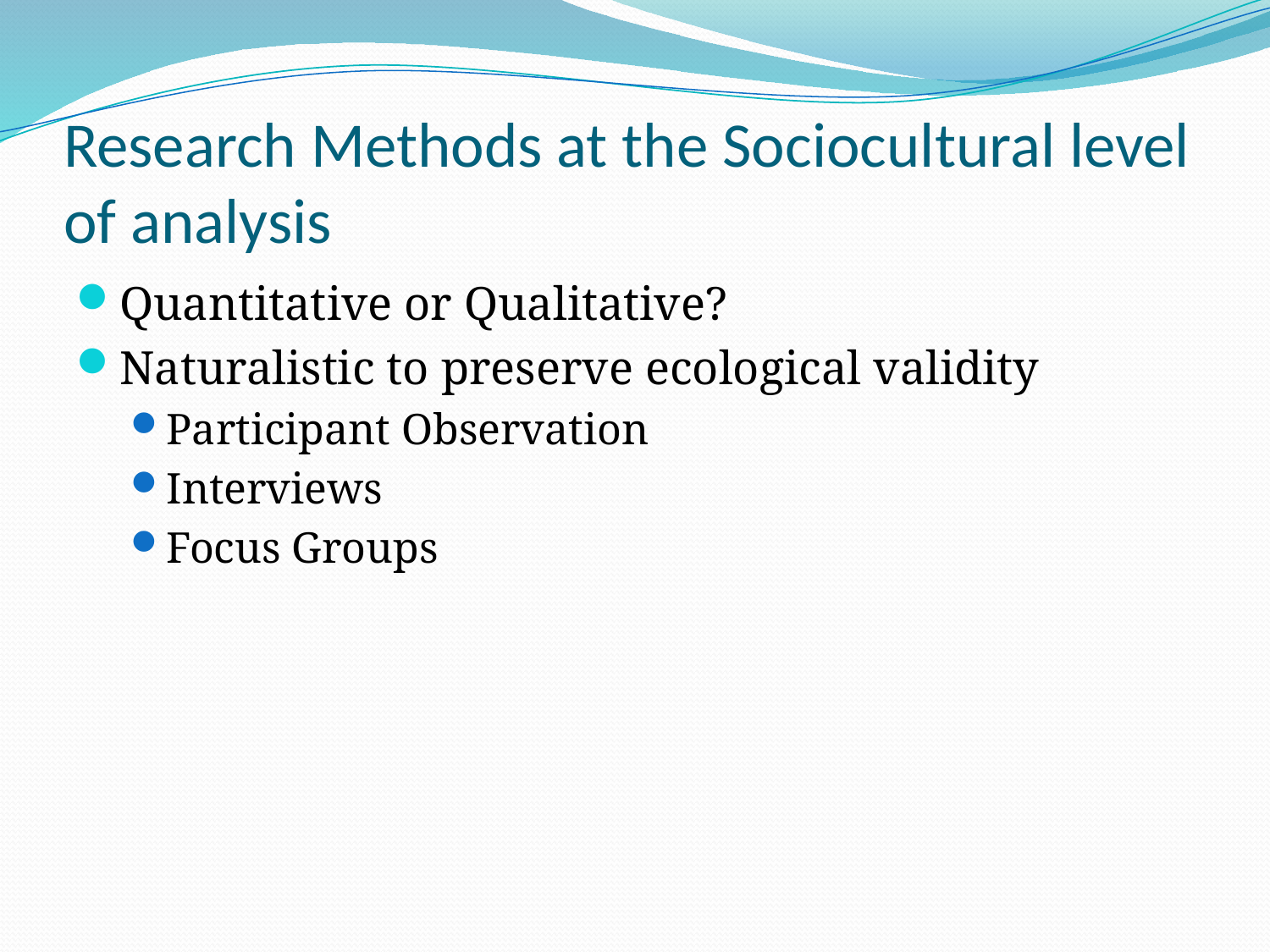

# Research Methods at the Sociocultural level of analysis
Quantitative or Qualitative?
Naturalistic to preserve ecological validity
Participant Observation
Interviews
Focus Groups